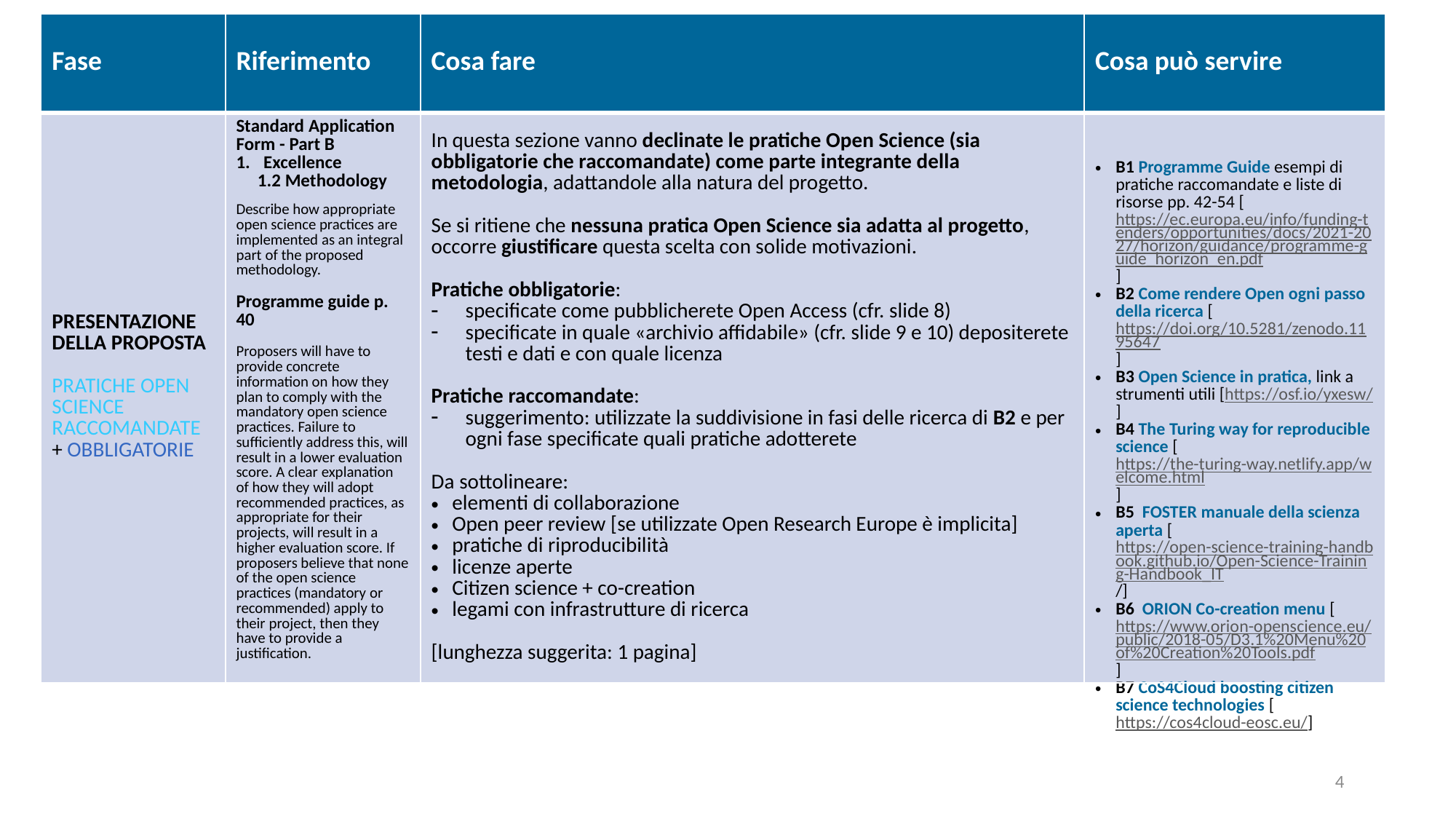

| Fase | Riferimento | Cosa fare | Cosa può servire |
| --- | --- | --- | --- |
| PRESENTAZIONE DELLA PROPOSTA PRATICHE OPEN SCIENCE RACCOMANDATE + OBBLIGATORIE | Standard Application Form - Part B Excellence 1.2 Methodology Describe how appropriate open science practices are implemented as an integral part of the proposed methodology. Programme guide p. 40 Proposers will have to provide concrete information on how they plan to comply with the mandatory open science practices. Failure to sufficiently address this, will result in a lower evaluation score. A clear explanation of how they will adopt recommended practices, as appropriate for their projects, will result in a higher evaluation score. If proposers believe that none of the open science practices (mandatory or recommended) apply to their project, then they have to provide a justification. | In questa sezione vanno declinate le pratiche Open Science (sia obbligatorie che raccomandate) come parte integrante della metodologia, adattandole alla natura del progetto. Se si ritiene che nessuna pratica Open Science sia adatta al progetto, occorre giustificare questa scelta con solide motivazioni. Pratiche obbligatorie: specificate come pubblicherete Open Access (cfr. slide 8) specificate in quale «archivio affidabile» (cfr. slide 9 e 10) depositerete testi e dati e con quale licenza Pratiche raccomandate: suggerimento: utilizzate la suddivisione in fasi delle ricerca di B2 e per ogni fase specificate quali pratiche adotterete Da sottolineare: elementi di collaborazione Open peer review [se utilizzate Open Research Europe è implicita] pratiche di riproducibilità licenze aperte Citizen science + co-creation legami con infrastrutture di ricerca [lunghezza suggerita: 1 pagina] | B1 Programme Guide esempi di pratiche raccomandate e liste di risorse pp. 42-54 [https://ec.europa.eu/info/funding-tenders/opportunities/docs/2021-2027/horizon/guidance/programme-guide\_horizon\_en.pdf] B2 Come rendere Open ogni passo della ricerca [https://doi.org/10.5281/zenodo.1195647] B3 Open Science in pratica, link a strumenti utili [https://osf.io/yxesw/] B4 The Turing way for reproducible science [https://the-turing-way.netlify.app/welcome.html] B5 FOSTER manuale della scienza aperta [https://open-science-training-handbook.github.io/Open-Science-Training-Handbook\_IT/] B6 ORION Co-creation menu [https://www.orion-openscience.eu/public/2018-05/D3.1%20Menu%20of%20Creation%20Tools.pdf] B7 CoS4Cloud boosting citizen science technologies [https://cos4cloud-eosc.eu/] |
4